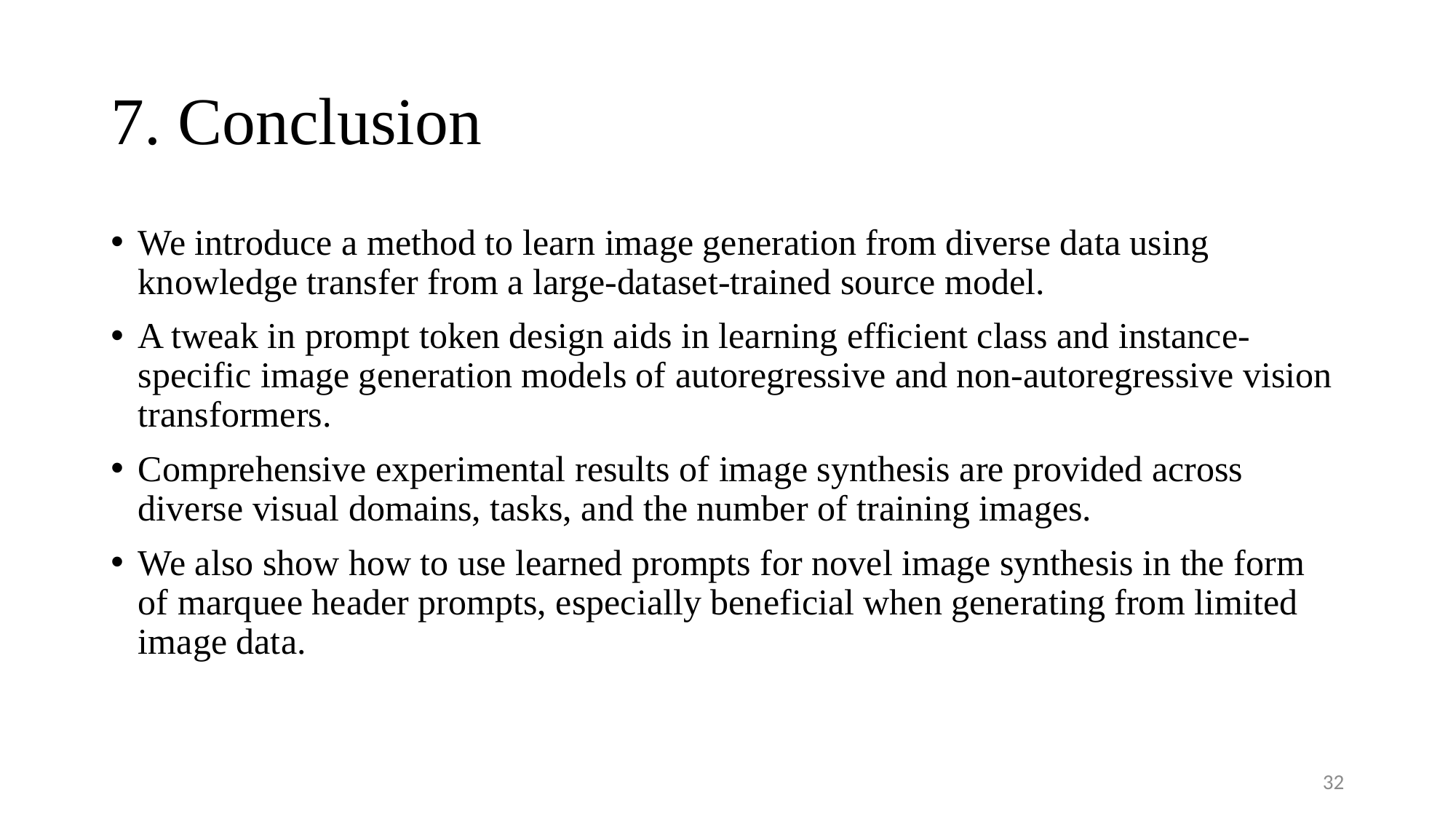

# 7. Conclusion
We introduce a method to learn image generation from diverse data using knowledge transfer from a large-dataset-trained source model.
A tweak in prompt token design aids in learning efficient class and instance-specific image generation models of autoregressive and non-autoregressive vision transformers.
Comprehensive experimental results of image synthesis are provided across diverse visual domains, tasks, and the number of training images.
We also show how to use learned prompts for novel image synthesis in the form of marquee header prompts, especially beneficial when generating from limited image data.
32